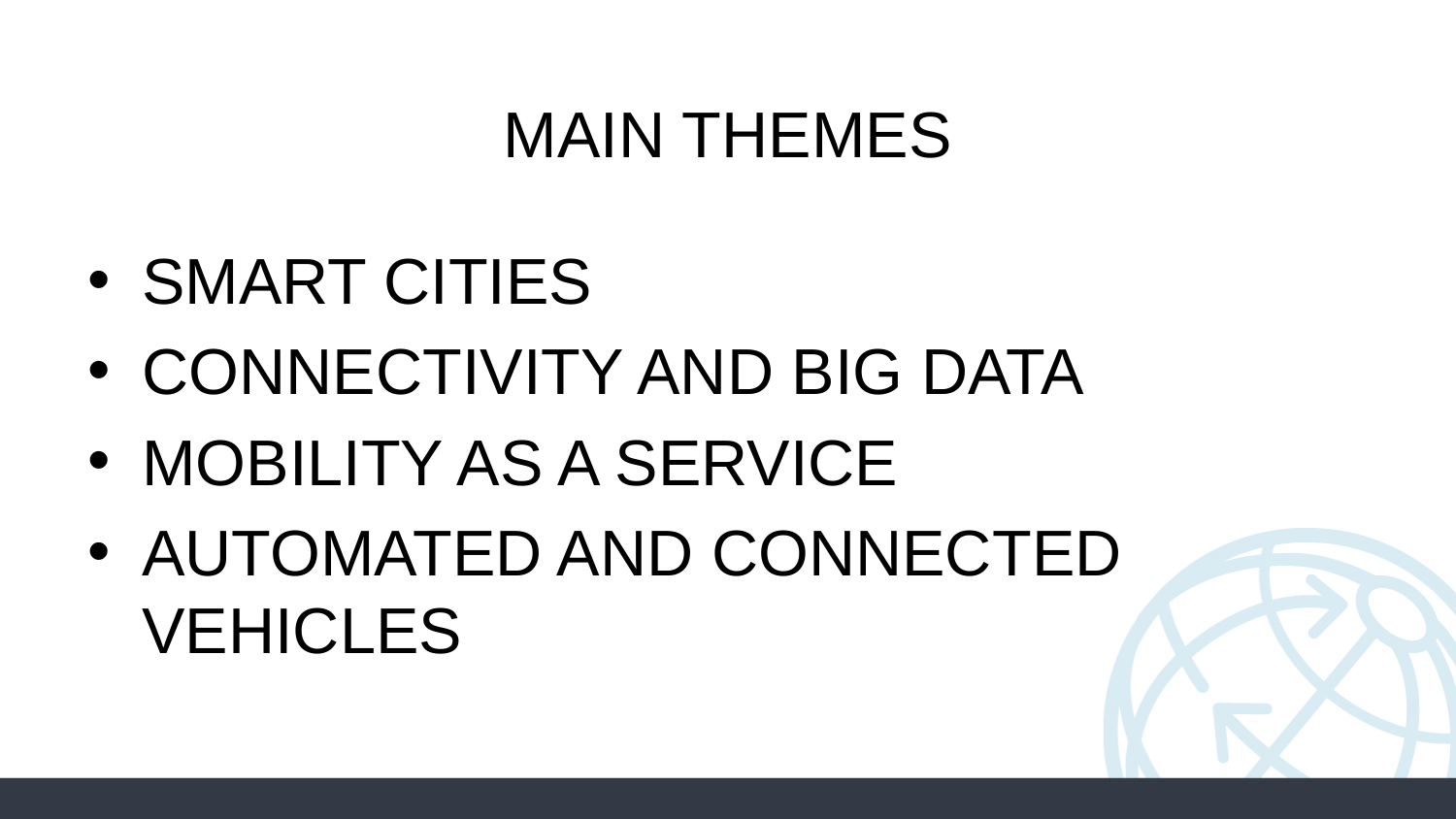

MAIN THEMES

SMART CITIES
CONNECTIVITY AND BIG DATA
MOBILITY AS A SERVICE
AUTOMATED AND CONNECTED VEHICLES